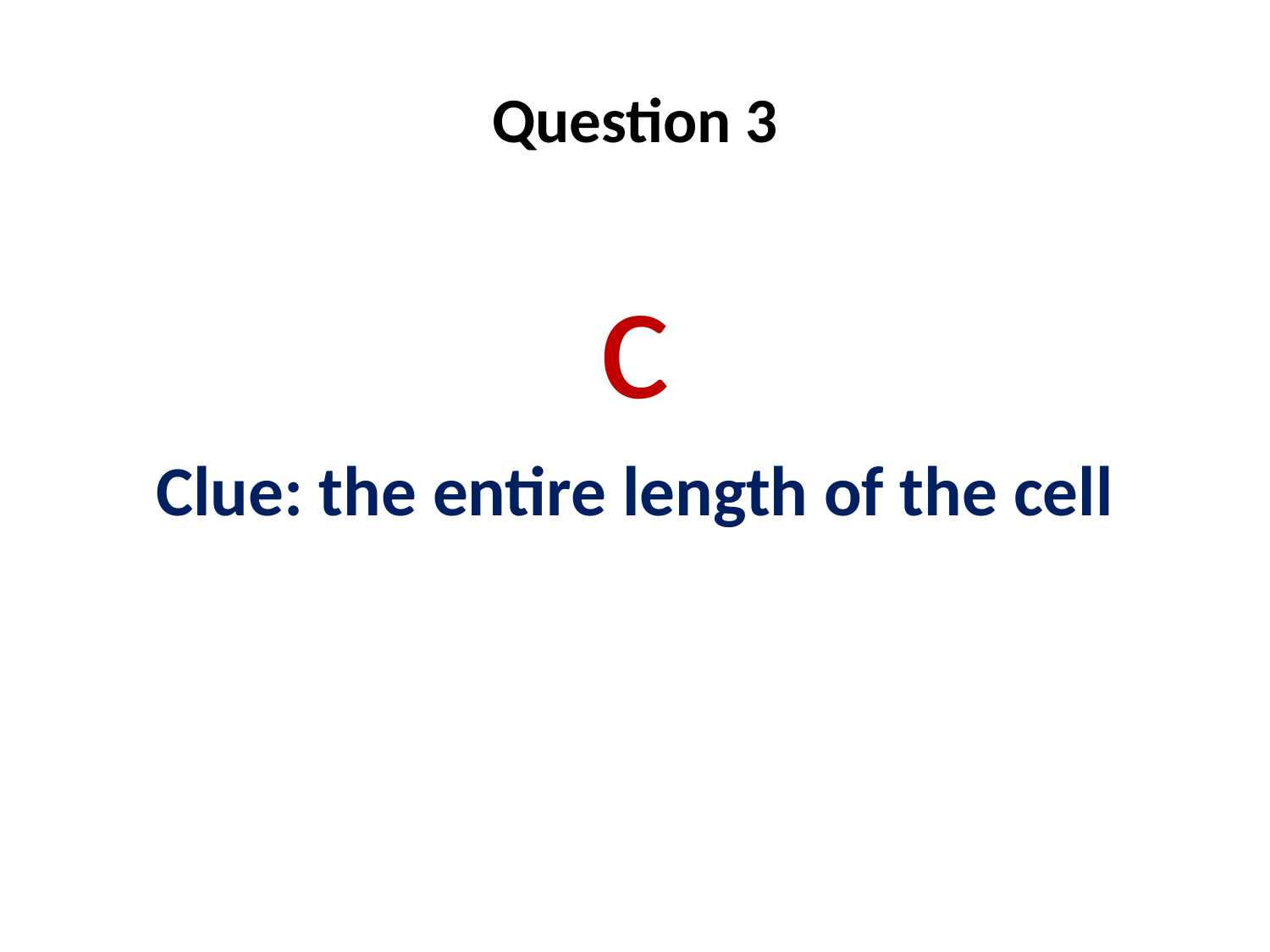

# Question 3
c
Clue: the entire length of the cell